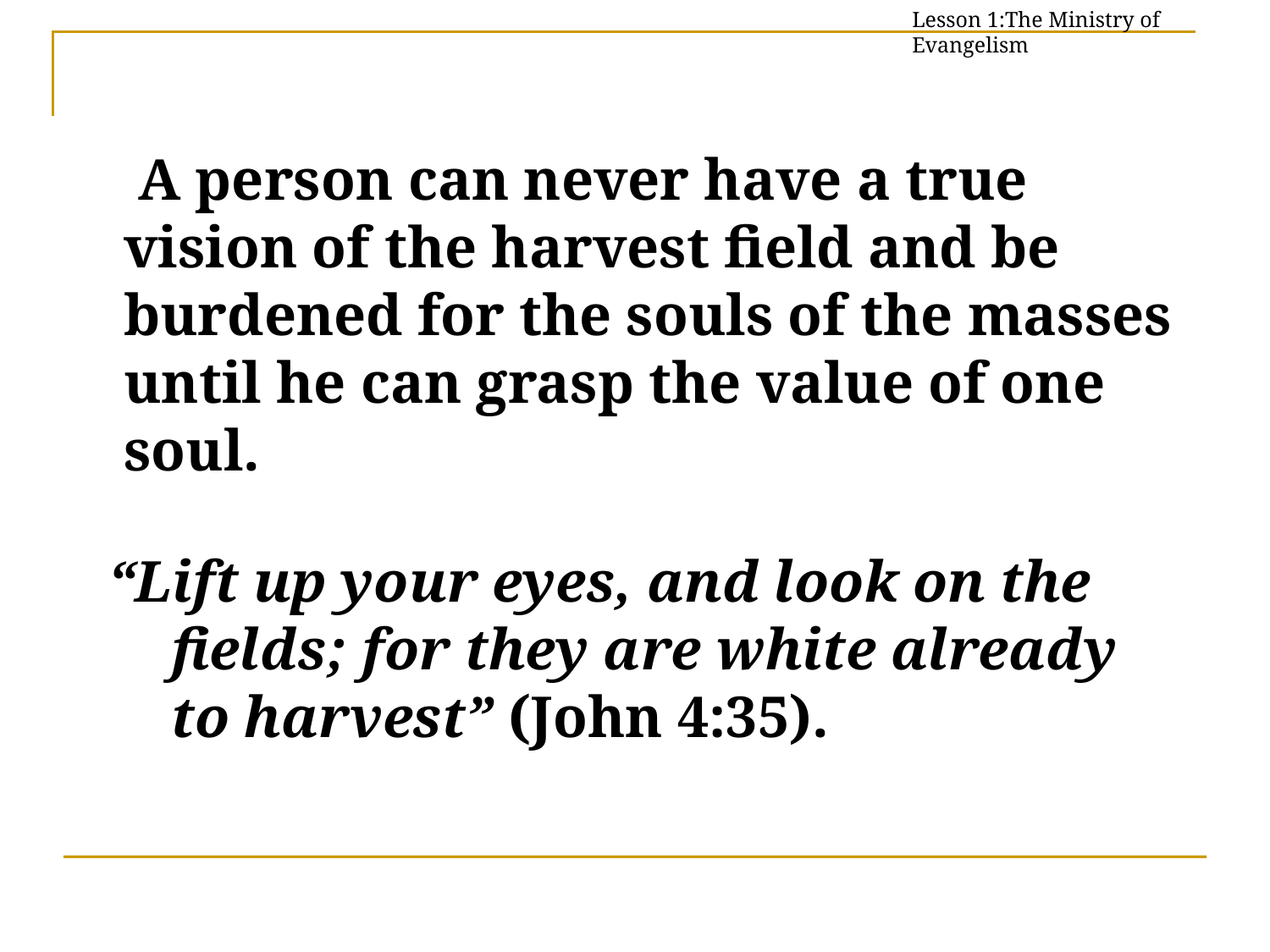

Lesson 1:The Ministry of Evangelism
	 A person can never have a true vision of the harvest field and be burdened for the souls of the masses until he can grasp the value of one soul.

“Lift up your eyes, and look on the fields; for they are white already to harvest” (John 4:35).